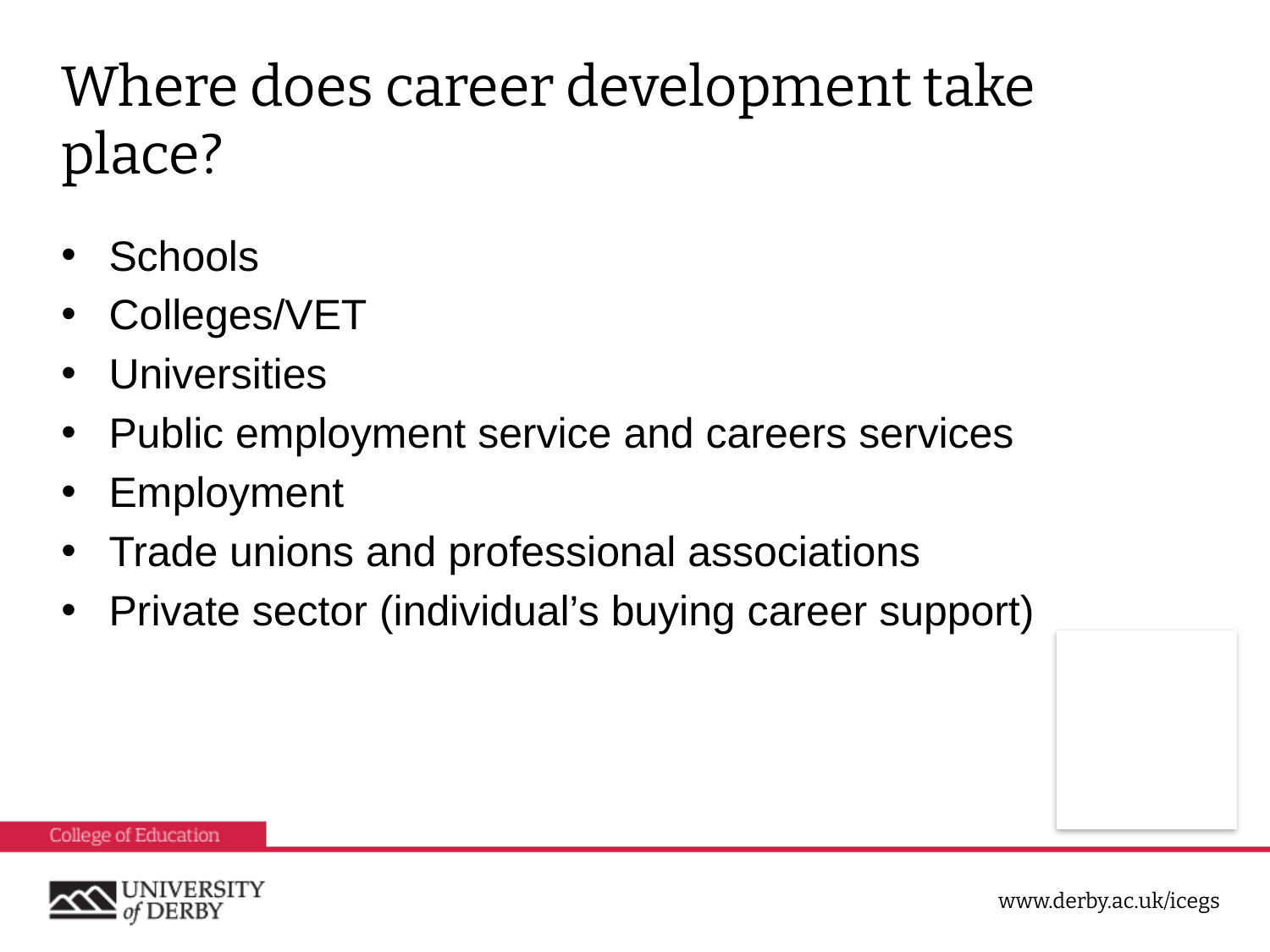

# Where does career development take place?
Schools
Colleges/VET
Universities
Public employment service and careers services
Employment
Trade unions and professional associations
Private sector (individual’s buying career support)